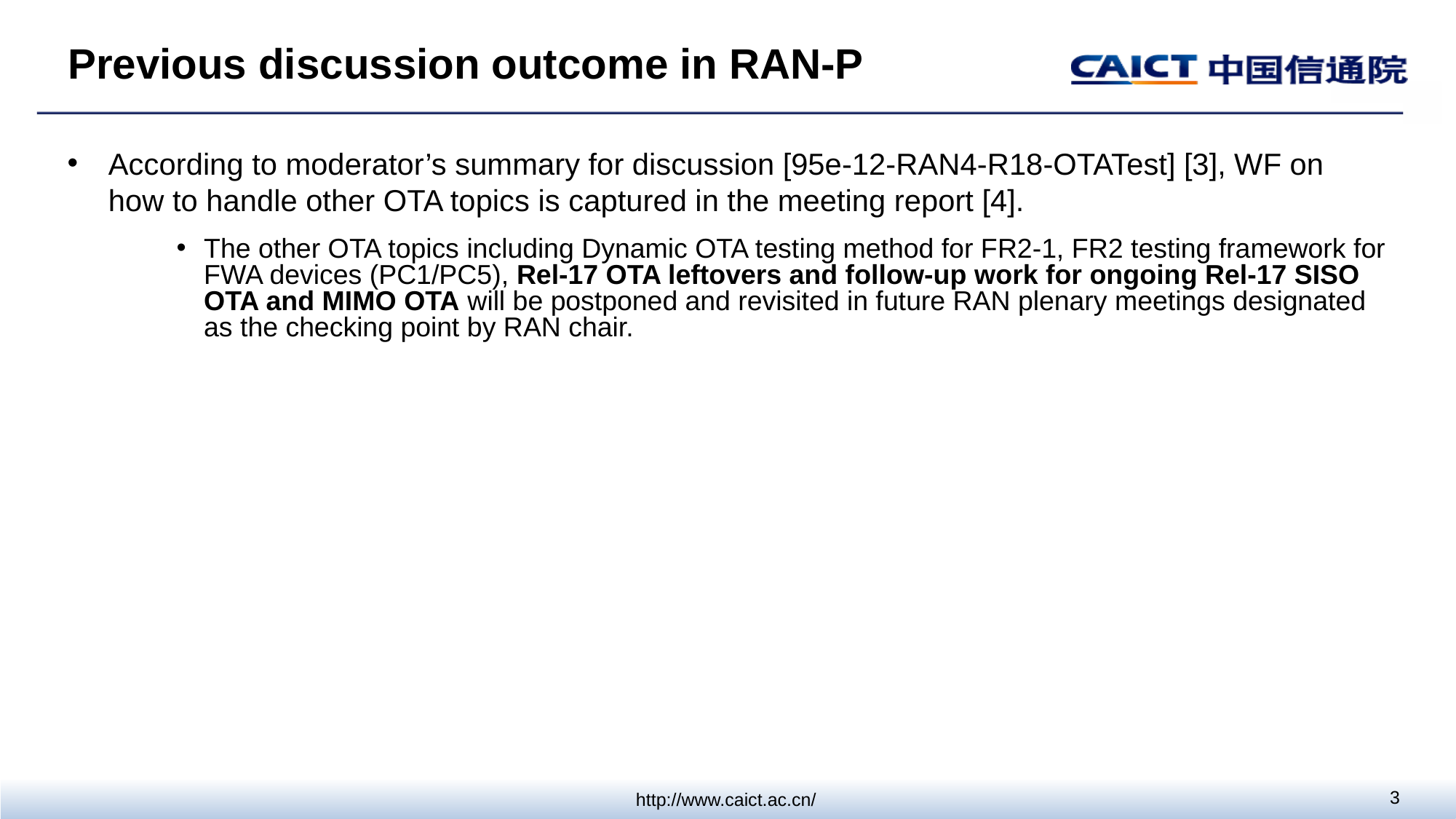

Previous discussion outcome in RAN-P

According to moderator’s summary for discussion [95e-12-RAN4-R18-OTATest] [3], WF on how to handle other OTA topics is captured in the meeting report [4].
The other OTA topics including Dynamic OTA testing method for FR2-1, FR2 testing framework for FWA devices (PC1/PC5), Rel-17 OTA leftovers and follow-up work for ongoing Rel-17 SISO OTA and MIMO OTA will be postponed and revisited in future RAN plenary meetings designated as the checking point by RAN chair.